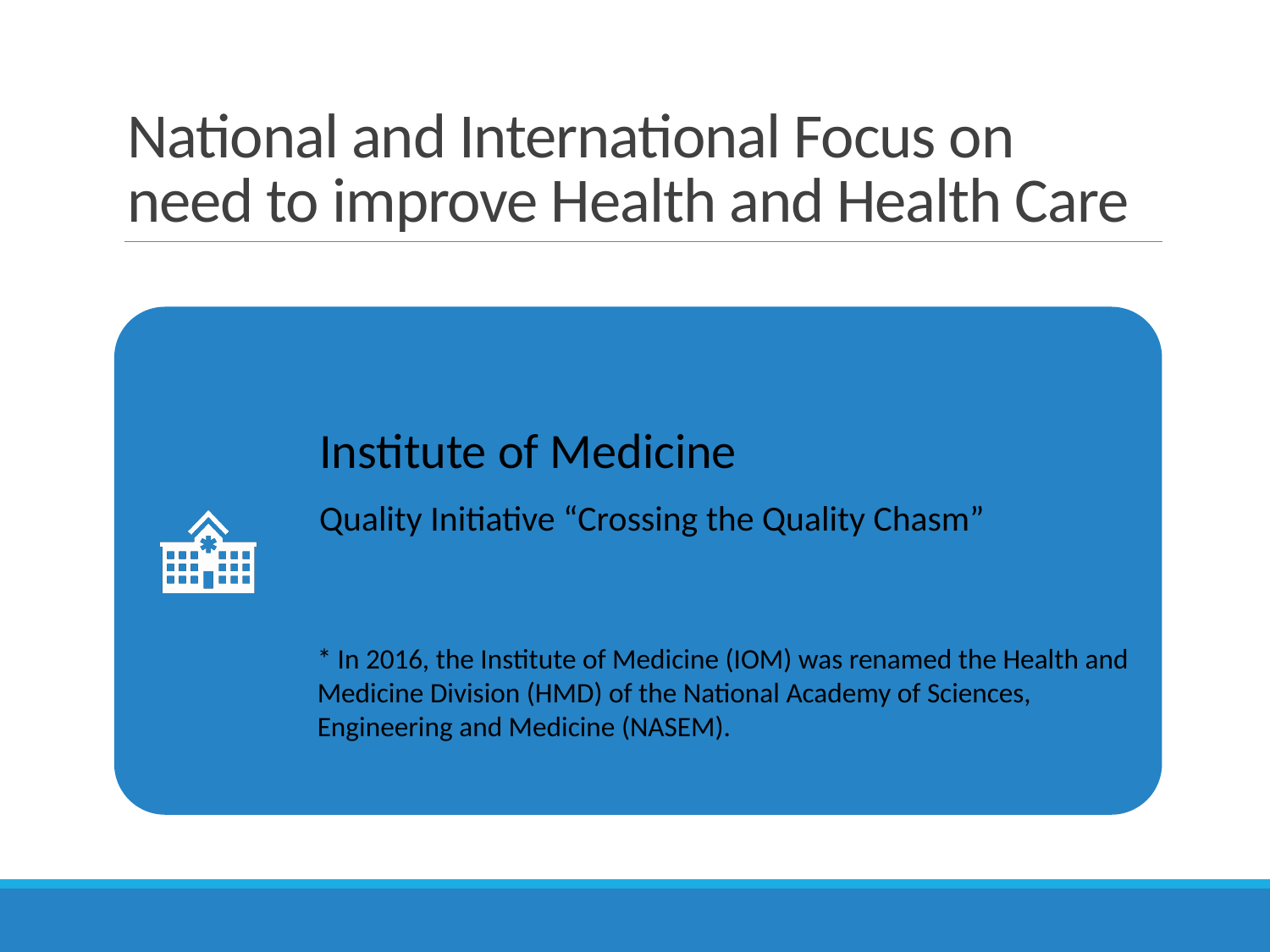

# National and International Focus on need to improve Health and Health Care
Institute of Medicine
Quality Initiative “Crossing the Quality Chasm”
* In 2016, the Institute of Medicine (IOM) was renamed the Health and Medicine Division (HMD) of the National Academy of Sciences, Engineering and Medicine (NASEM).